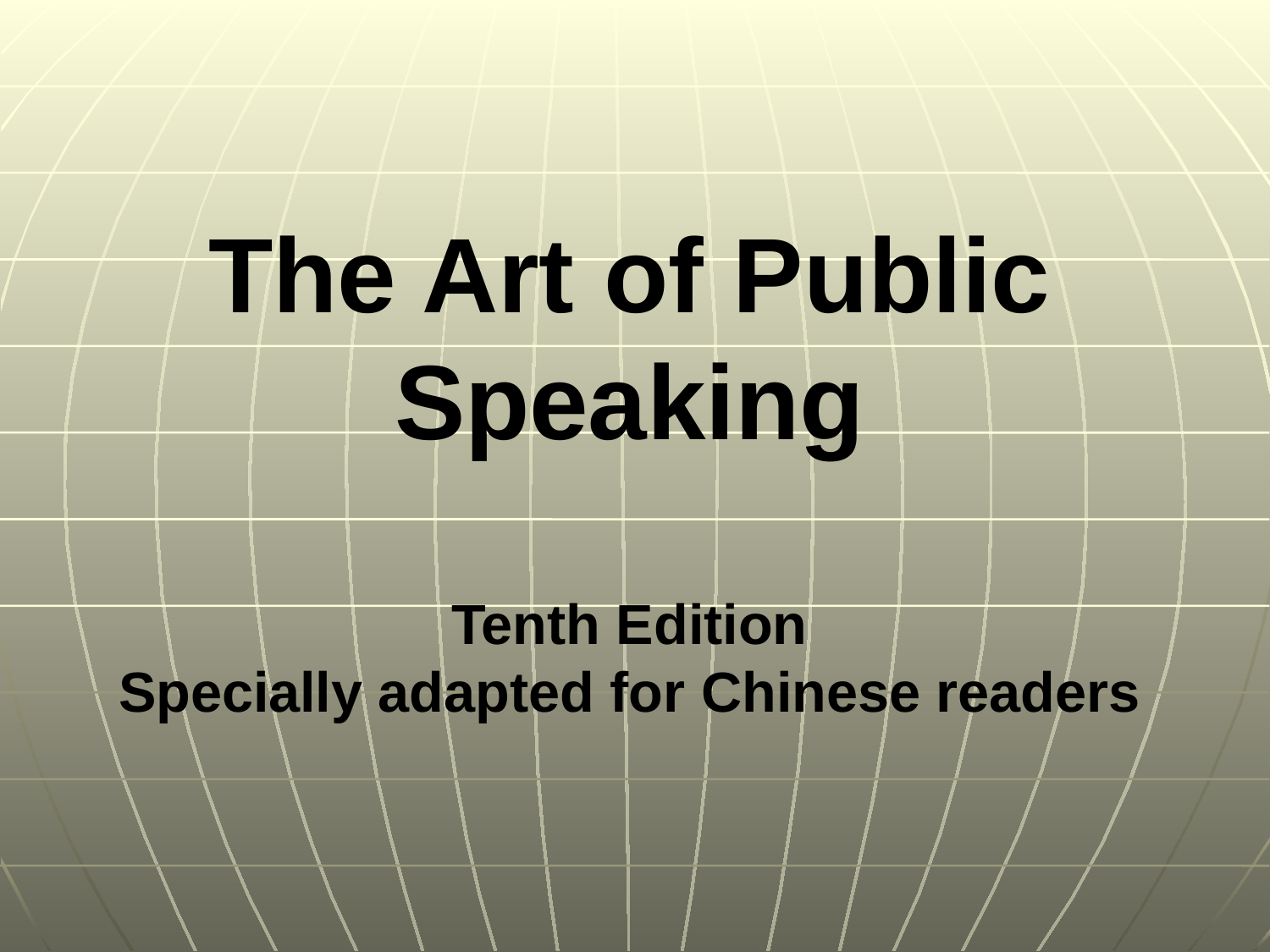

# The Art of Public Speaking Tenth Edition Specially adapted for Chinese readers